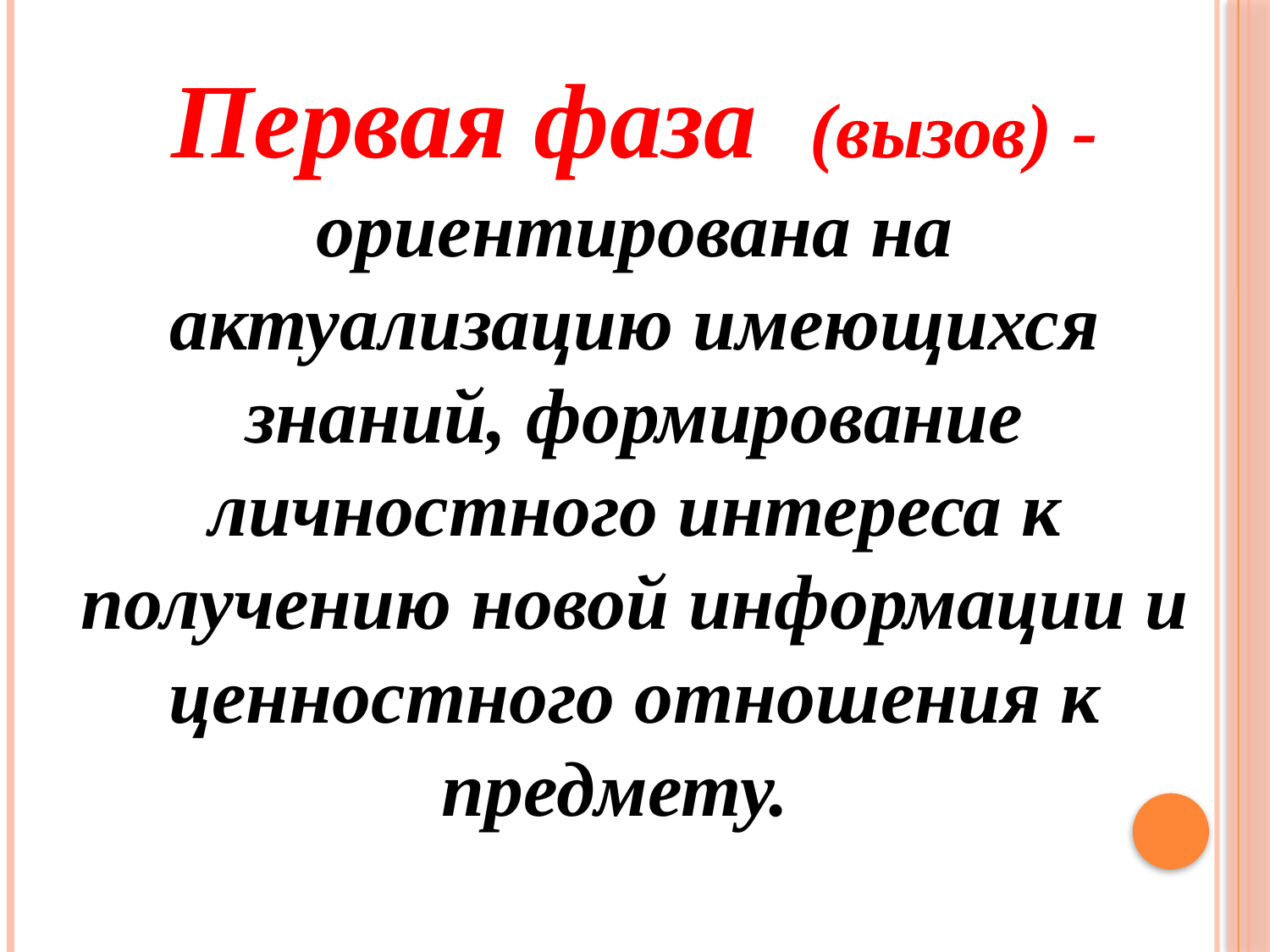

Первая фаза  (вызов) -ориентирована на актуализацию имеющихся знаний, формирование личностного интереса к получению новой информации и ценностного отношения к предмету.